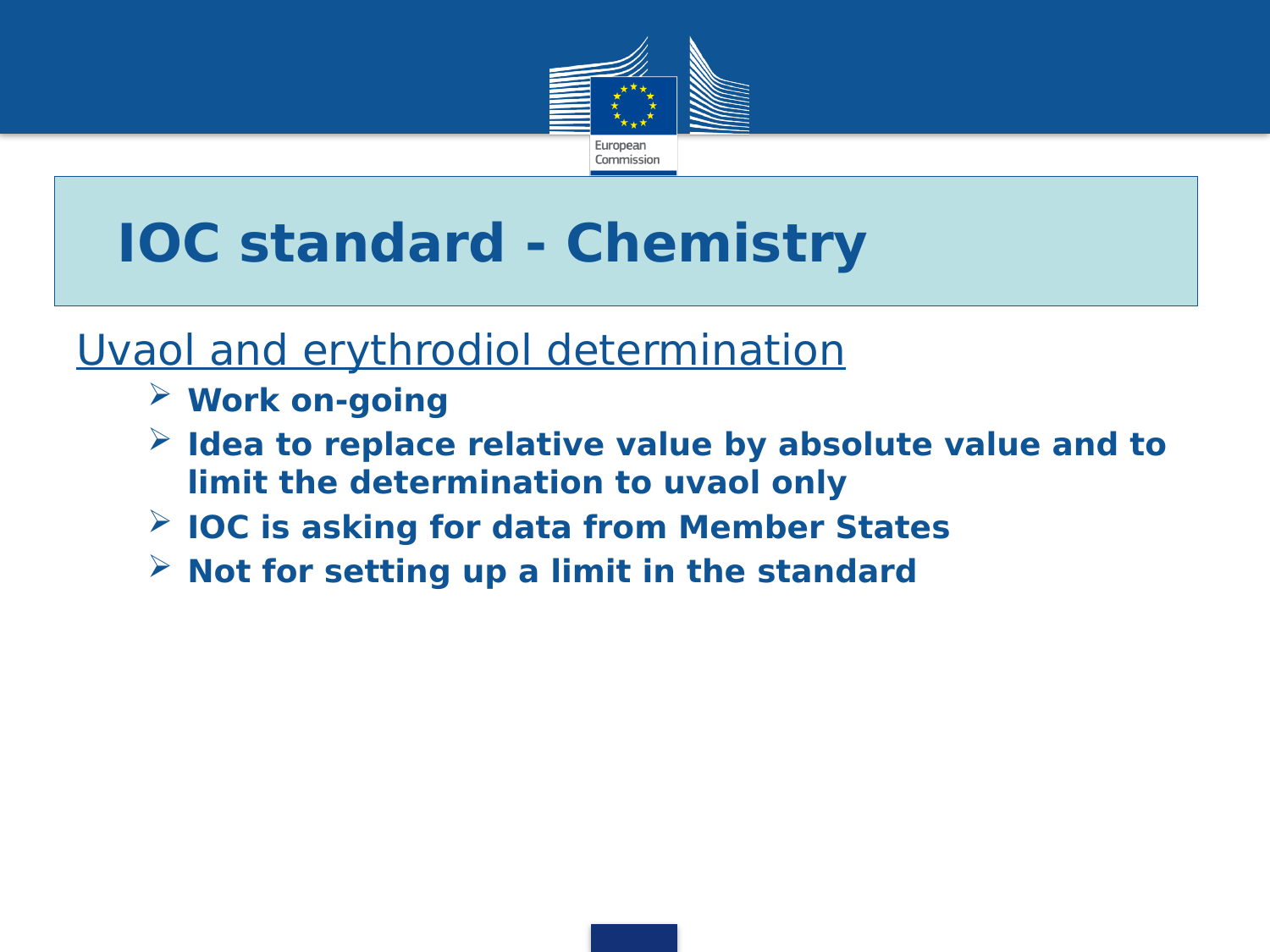

IOC standard - Chemistry
Uvaol and erythrodiol determination
Work on-going
Idea to replace relative value by absolute value and to limit the determination to uvaol only
IOC is asking for data from Member States
Not for setting up a limit in the standard